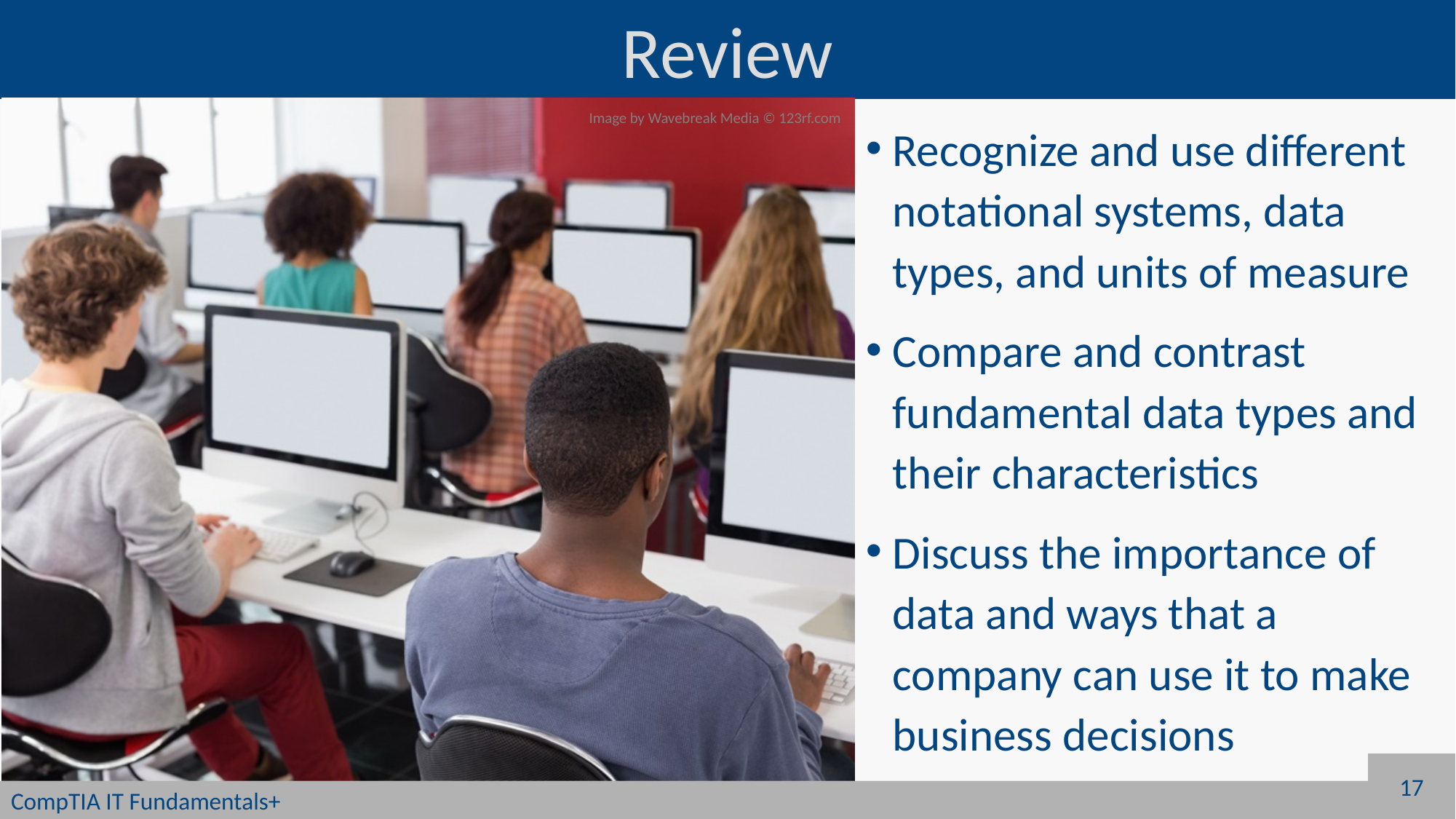

Recognize and use different notational systems, data types, and units of measure
Compare and contrast fundamental data types and their characteristics
Discuss the importance of data and ways that a company can use it to make business decisions
17
CompTIA IT Fundamentals+